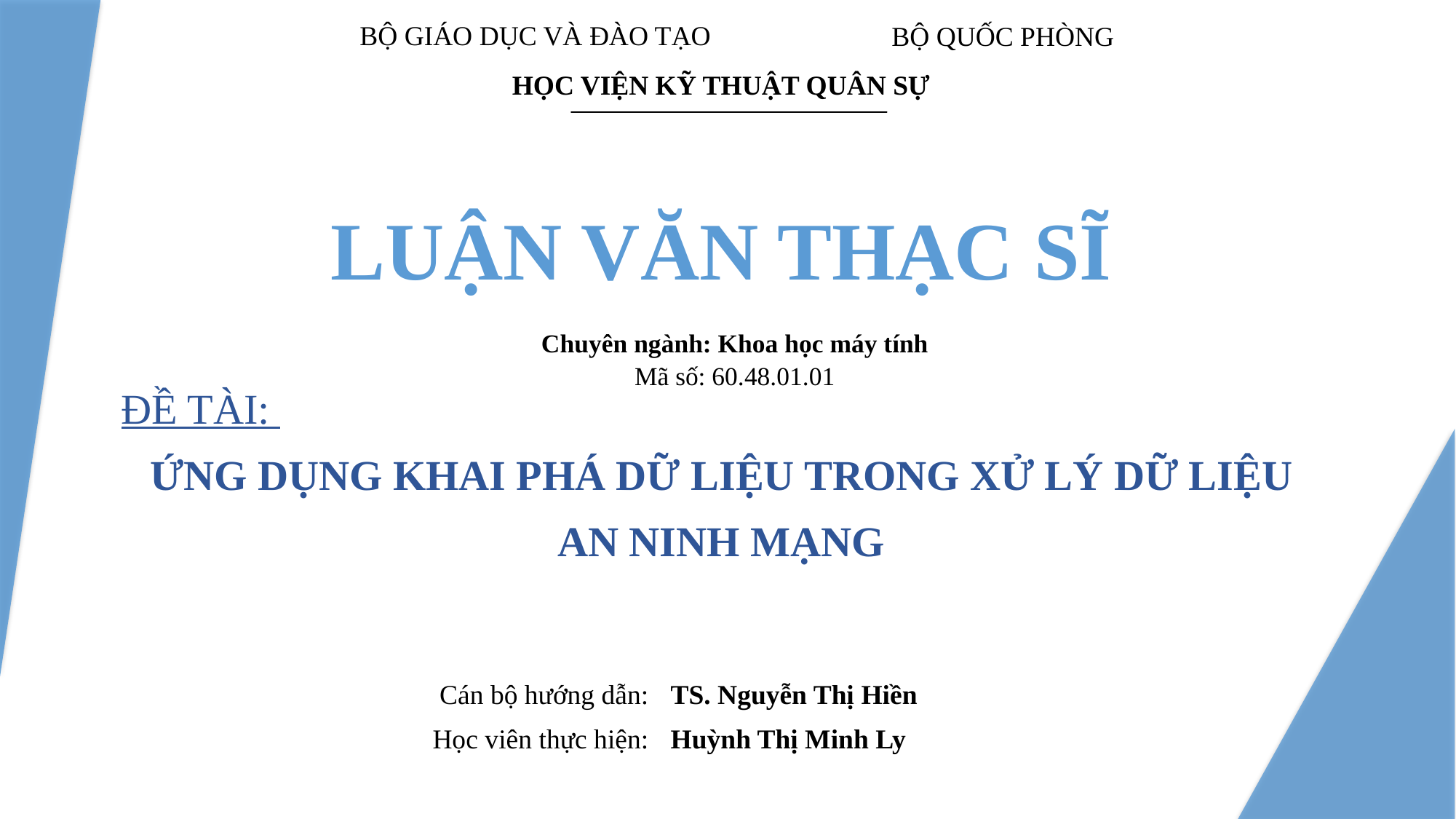

BỘ GIÁO DỤC VÀ ĐÀO TẠO
BỘ QUỐC PHÒNG

HỌC VIỆN KỸ THUẬT QUÂN SỰ
# LUẬN VĂN THẠC SĨ
Chuyên ngành: Khoa học máy tính
Mã số: 60.48.01.01
ĐỀ TÀI:
ỨNG DỤNG KHAI PHÁ DỮ LIỆU TRONG XỬ LÝ DỮ LIỆU AN NINH MẠNG
| Cán bộ hướng dẫn: | TS. Nguyễn Thị Hiền |
| --- | --- |
| Học viên thực hiện: | Huỳnh Thị Minh Ly |